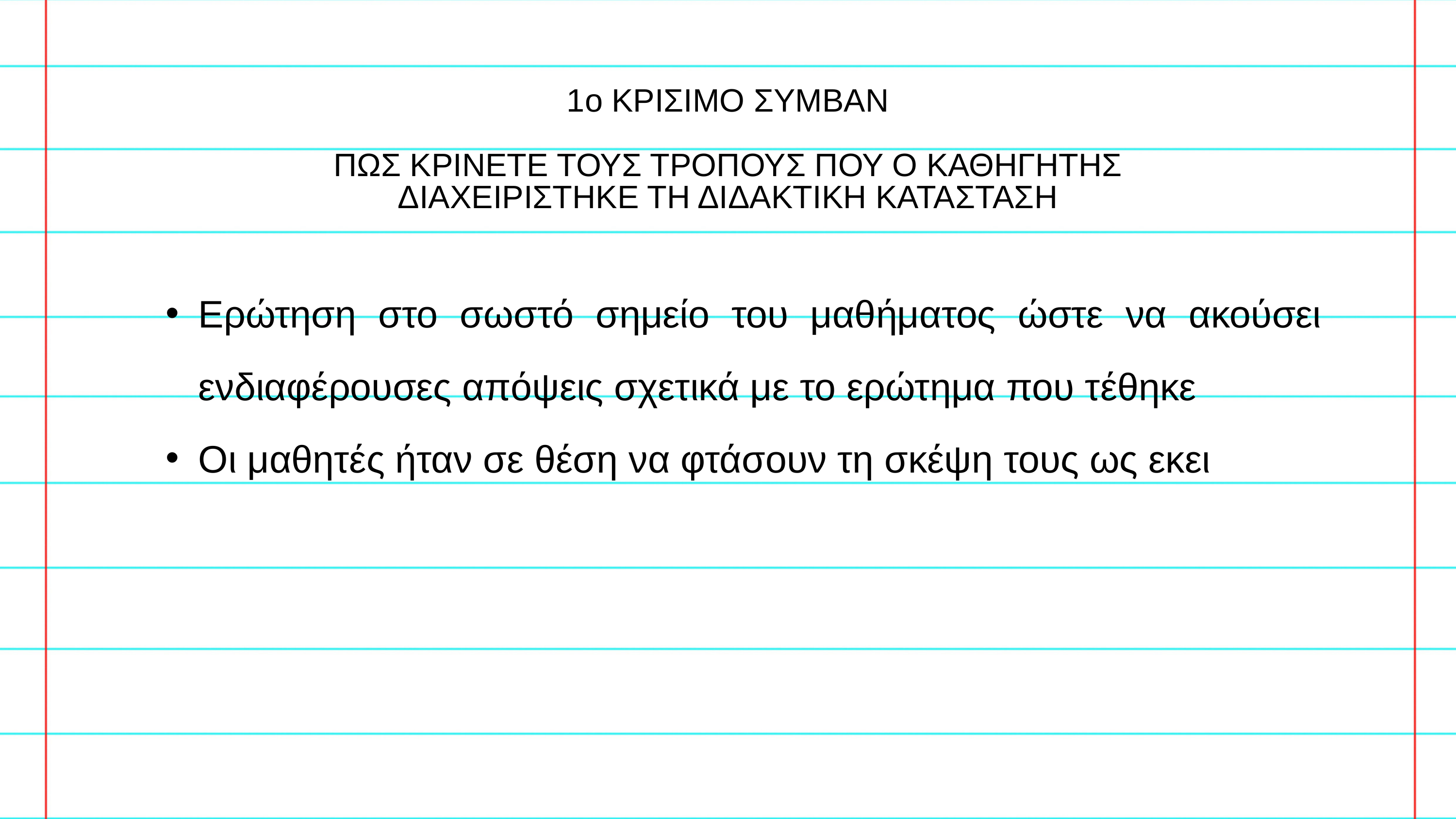

1ο ΚΡΙΣΙΜΟ ΣΥΜΒΑΝ

ΠΩΣ ΚΡΙΝΕΤΕ ΤΟΥΣ ΤΡΟΠΟΥΣ ΠΟΥ Ο ΚΑΘΗΓΗΤΗΣ ΔΙΑΧΕΙΡΙΣΤΗΚΕ ΤΗ ΔΙΔΑΚΤΙΚΗ ΚΑΤΑΣΤΑΣΗ
Ερώτηση στο σωστό σημείο του μαθήματος ώστε να ακούσει ενδιαφέρουσες απόψεις σχετικά με το ερώτημα που τέθηκε
Οι μαθητές ήταν σε θέση να φτάσουν τη σκέψη τους ως εκει